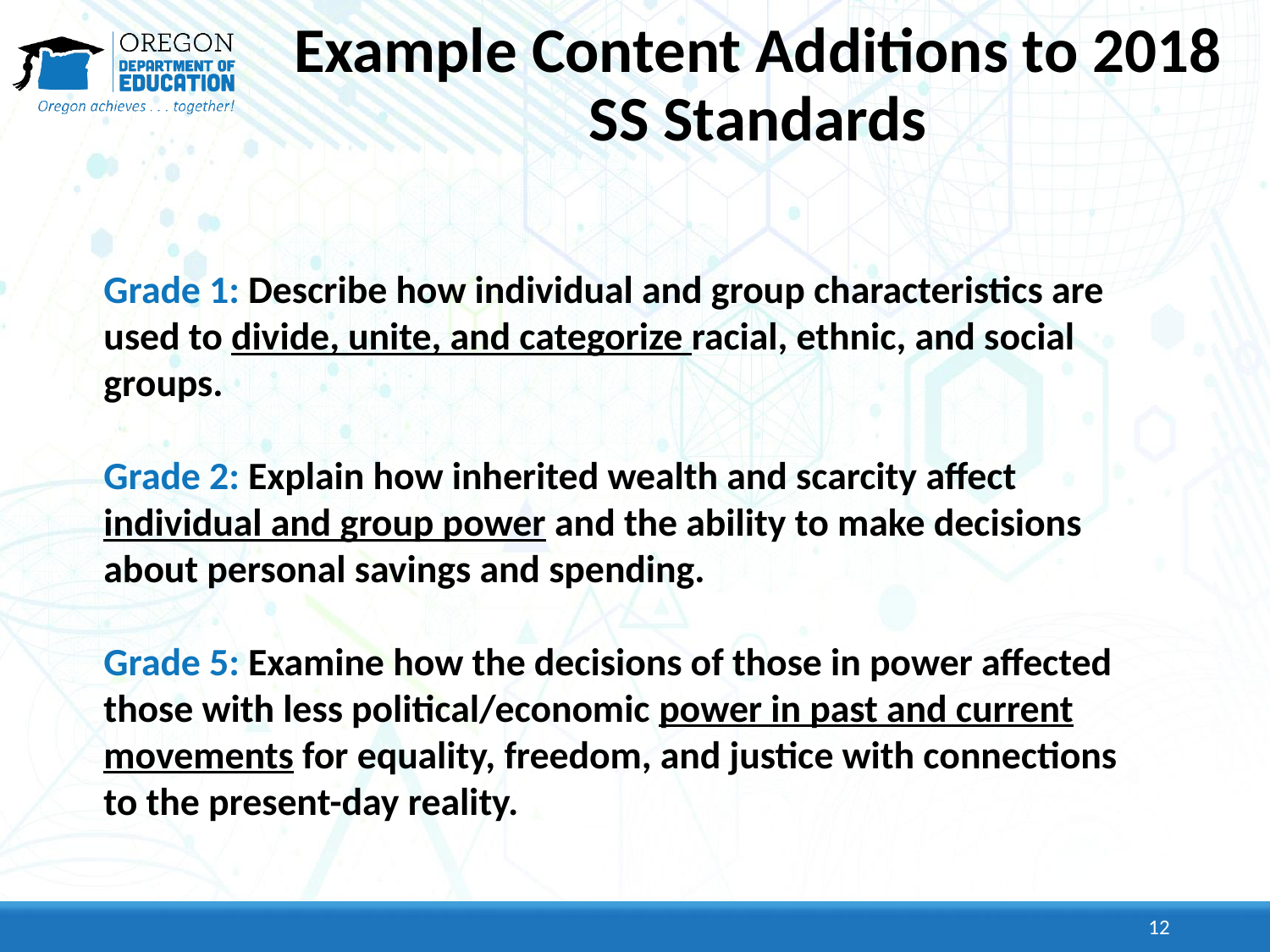

# Example Content Additions to 2018 SS Standards

Grade 1: Describe how individual and group characteristics are used to divide, unite, and categorize racial, ethnic, and social groups.

Grade 2: Explain how inherited wealth and scarcity affect individual and group power and the ability to make decisions about personal savings and spending.

Grade 5: Examine how the decisions of those in power affected those with less political/economic power in past and current movements for equality, freedom, and justice with connections to the present-day reality.

12